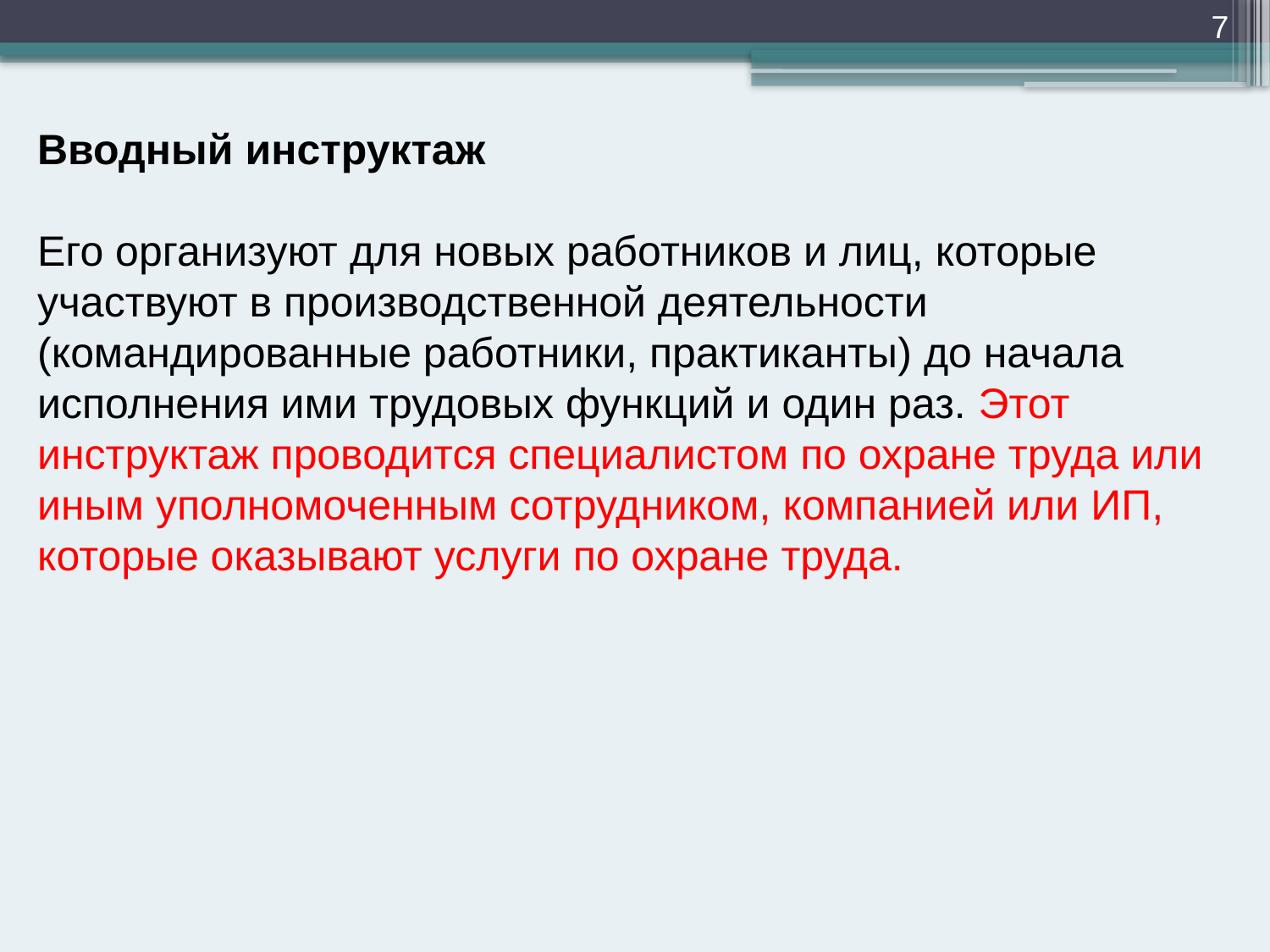

7
Вводный инструктаж

Его организуют для новых работников и лиц, которые участвуют в производственной деятельности (командированные работники, практиканты) до начала исполнения ими трудовых функций и один раз. Этот инструктаж проводится специалистом по охране труда или иным уполномоченным сотрудником, компанией или ИП, которые оказывают услуги по охране труда.